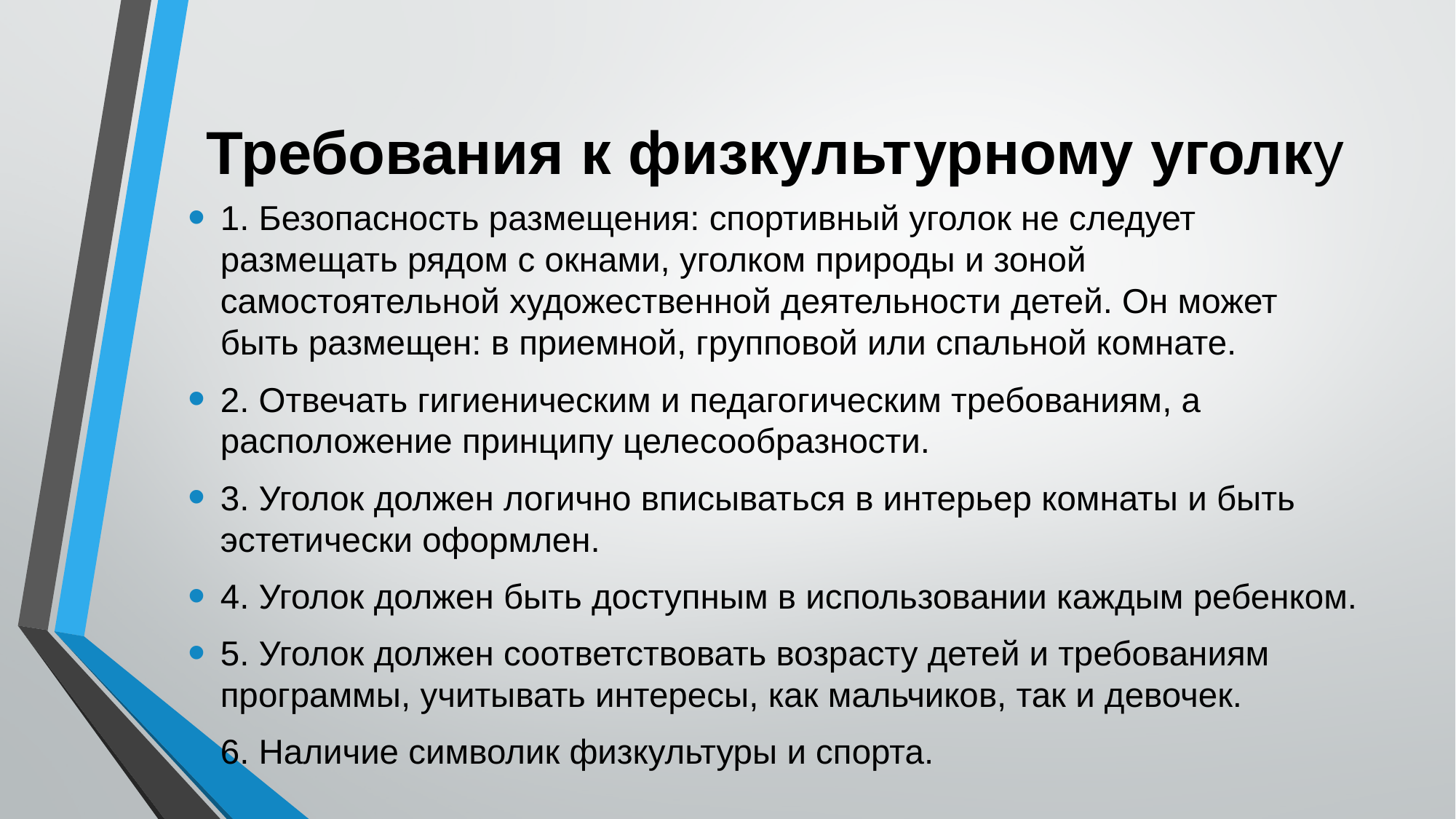

# Требования к физкультурному уголку
1. Безопасность размещения: спортивный уголок не следует размещать рядом с окнами, уголком природы и зоной самостоятельной художественной деятельности детей. Он может быть размещен: в приемной, групповой или спальной комнате.
2. Отвечать гигиеническим и педагогическим требованиям, а расположение принципу целесообразности.
3. Уголок должен логично вписываться в интерьер комнаты и быть эстетически оформлен.
4. Уголок должен быть доступным в использовании каждым ребенком.
5. Уголок должен соответствовать возрасту детей и требованиям программы, учитывать интересы, как мальчиков, так и девочек.
6. Наличие символик физкультуры и спорта.